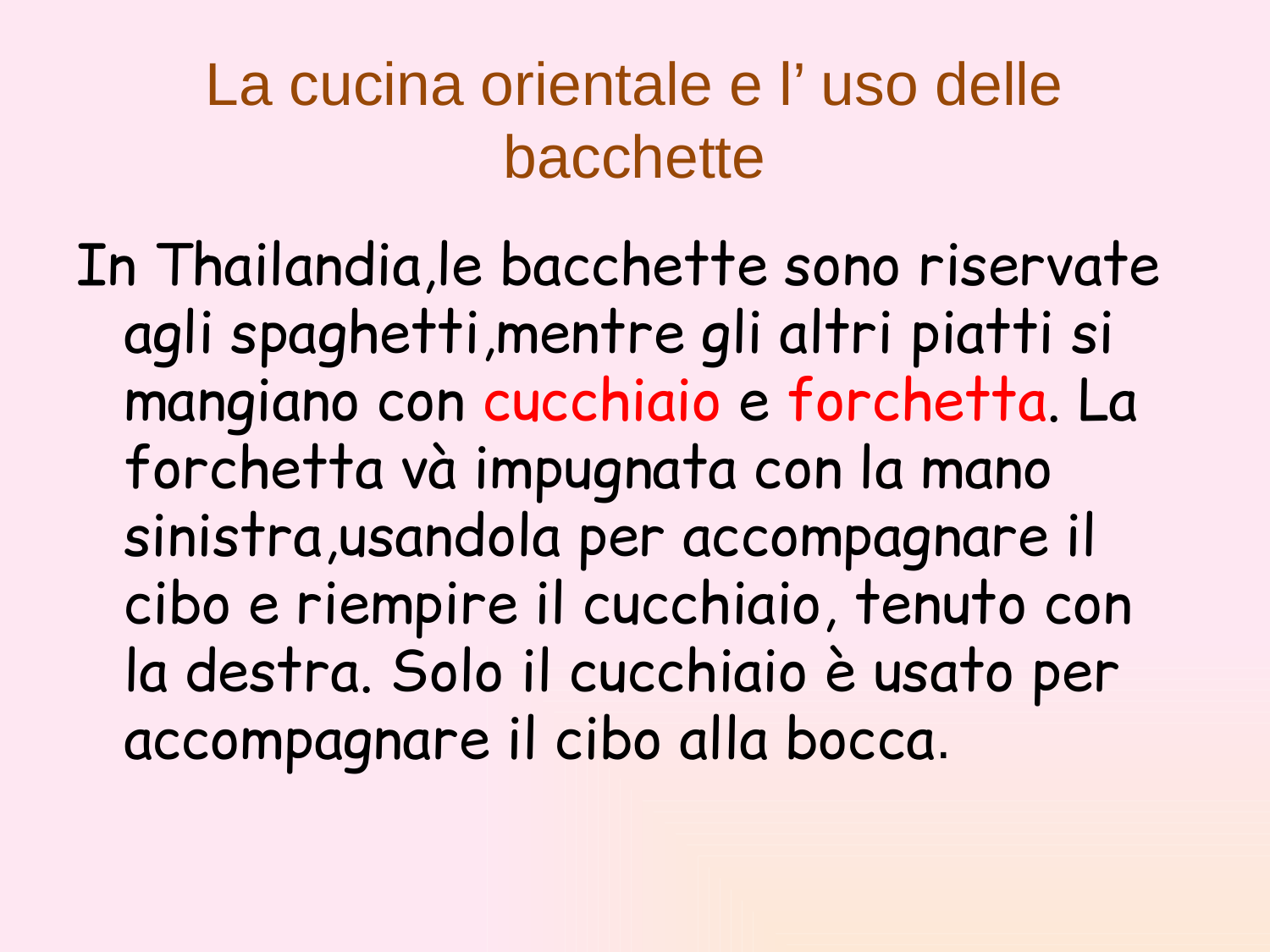

# La cucina orientale e l’ uso delle bacchette
.
In Thailandia,le bacchette sono riservate agli spaghetti,mentre gli altri piatti si mangiano con cucchiaio e forchetta. La forchetta và impugnata con la mano sinistra,usandola per accompagnare il cibo e riempire il cucchiaio, tenuto con la destra. Solo il cucchiaio è usato per accompagnare il cibo alla bocca.